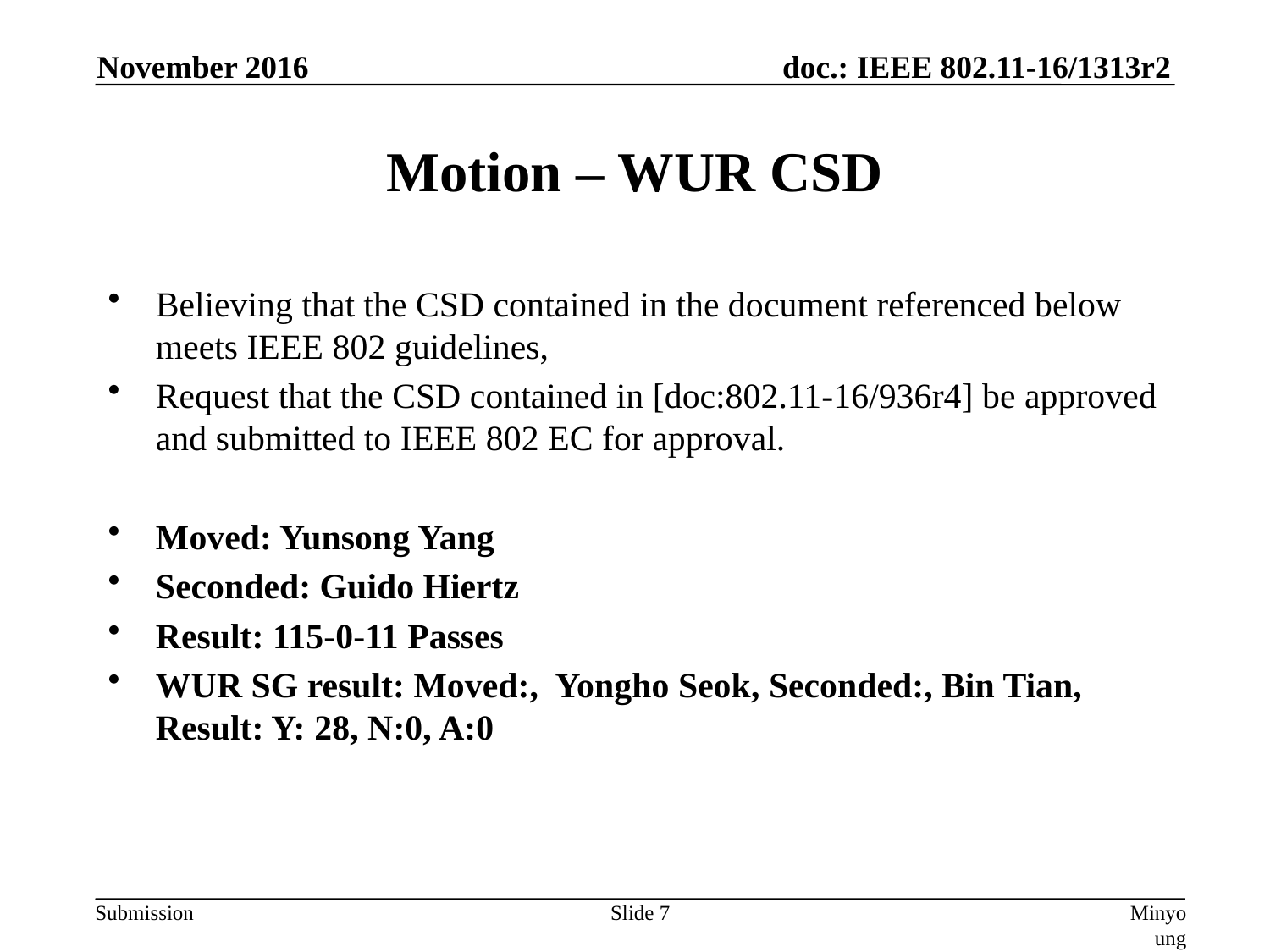

November 2016
# Motion – WUR CSD
Believing that the CSD contained in the document referenced below meets IEEE 802 guidelines,
Request that the CSD contained in [doc:802.11-16/936r4] be approved and submitted to IEEE 802 EC for approval.

Moved: Yunsong Yang
Seconded: Guido Hiertz
Result: 115-0-11 Passes
WUR SG result: Moved:,  Yongho Seok, Seconded:, Bin Tian, Result: Y: 28, N:0, A:0

Slide 7
Minyoung Park (Intel Corp.)